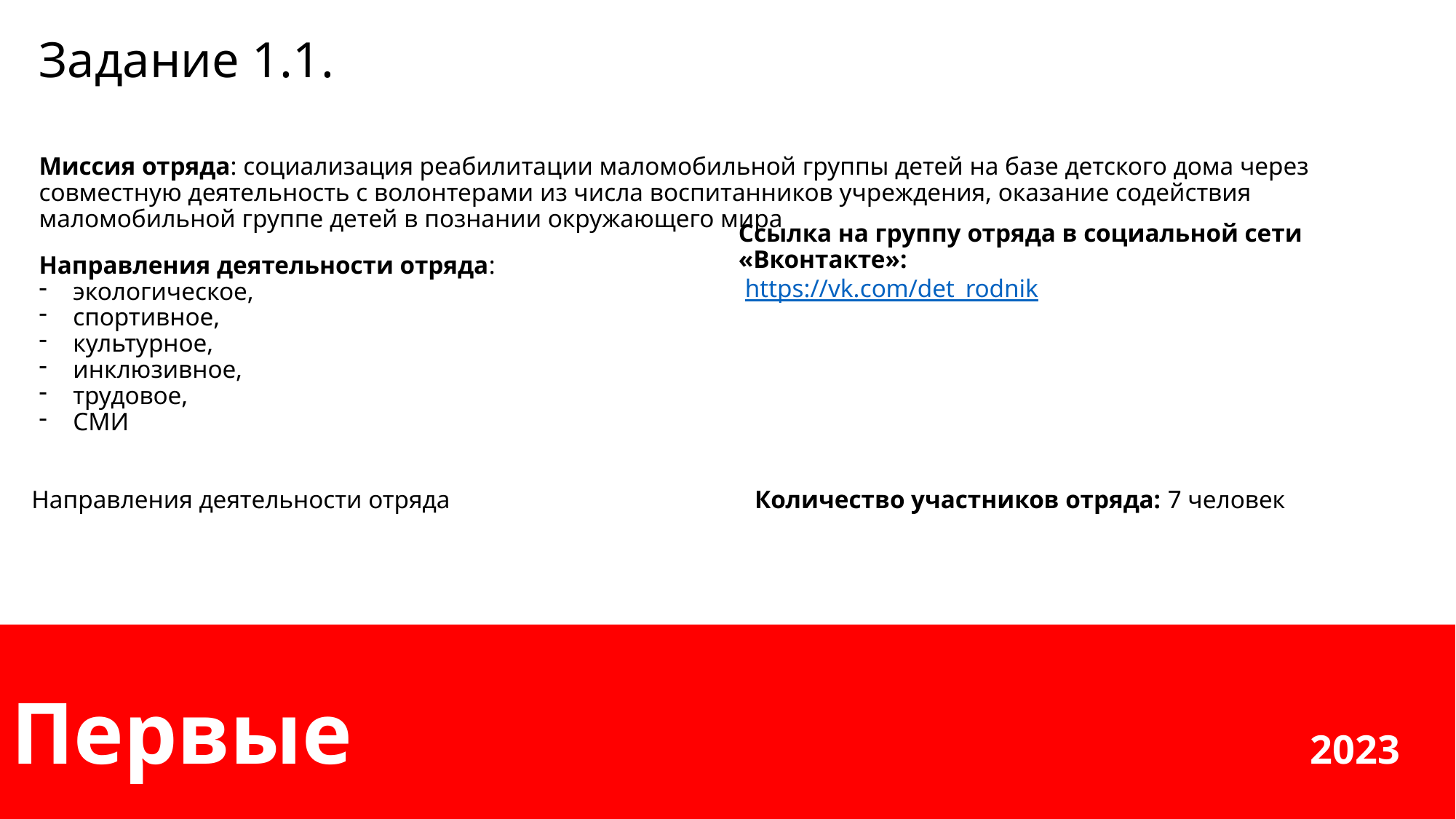

# Задание 1.1.
Миссия отряда: социализация реабилитации маломобильной группы детей на базе детского дома через совместную деятельность с волонтерами из числа воспитанников учреждения, оказание содействия маломобильной группе детей в познании окружающего мира
Направления деятельности отряда:
экологическое,
спортивное,
культурное,
инклюзивное,
трудовое,
СМИ
Ссылка на группу отряда в социальной сети «Вконтакте»:
 https://vk.com/det_rodnik

Количество участников отряда: 7 человек
Направления деятельности отряда

Первые                                                                                              2023